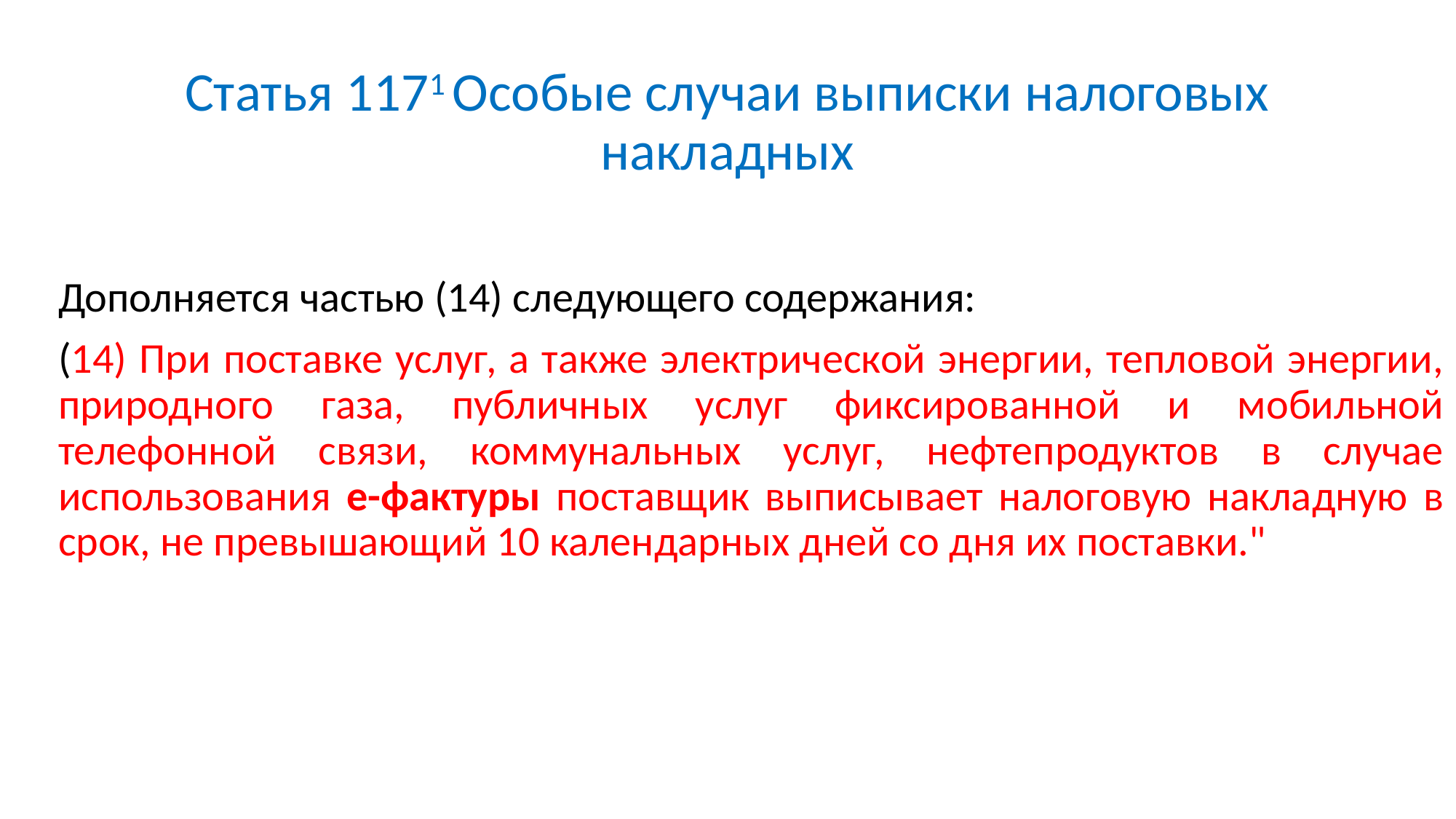

# Статья 1171 Особые случаи выписки налоговых накладных
Дополняется частью (14) следующего содержания:
(14) При поставке услуг, а также электрической энергии, тепловой энергии, природного газа, публичных услуг фиксированной и мобильной телефонной связи, коммунальных услуг, нефтепродуктов в случае использования е-фактуры поставщик выписывает налоговую накладную в срок, не превышающий 10 календарных дней со дня их поставки."